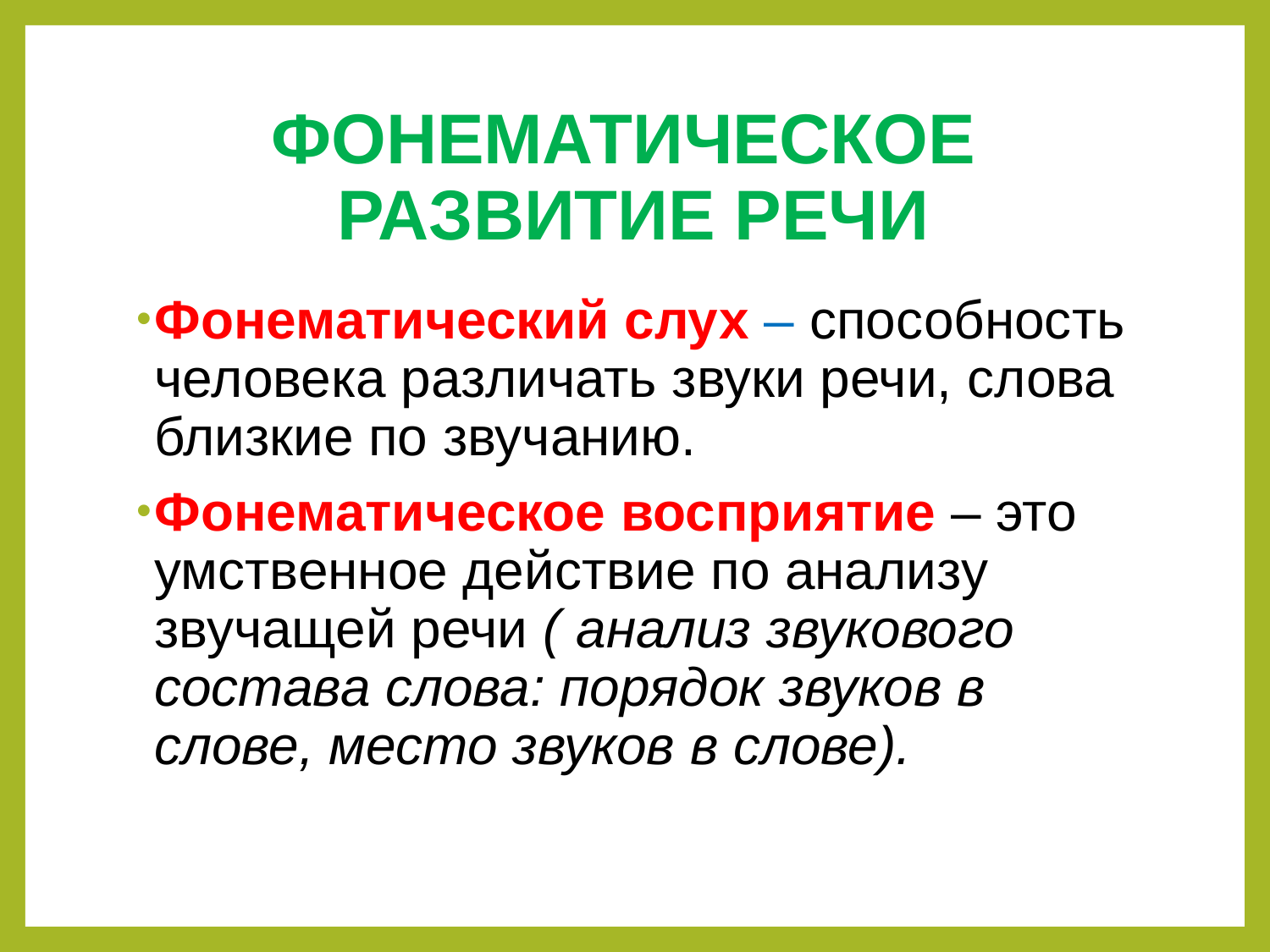

# ФОНЕМАТИЧЕСКОЕ РАЗВИТИЕ РЕЧИ
Фонематический слух – способность человека различать звуки речи, слова близкие по звучанию.
Фонематическое восприятие – это умственное действие по анализу звучащей речи ( анализ звукового состава слова: порядок звуков в слове, место звуков в слове).